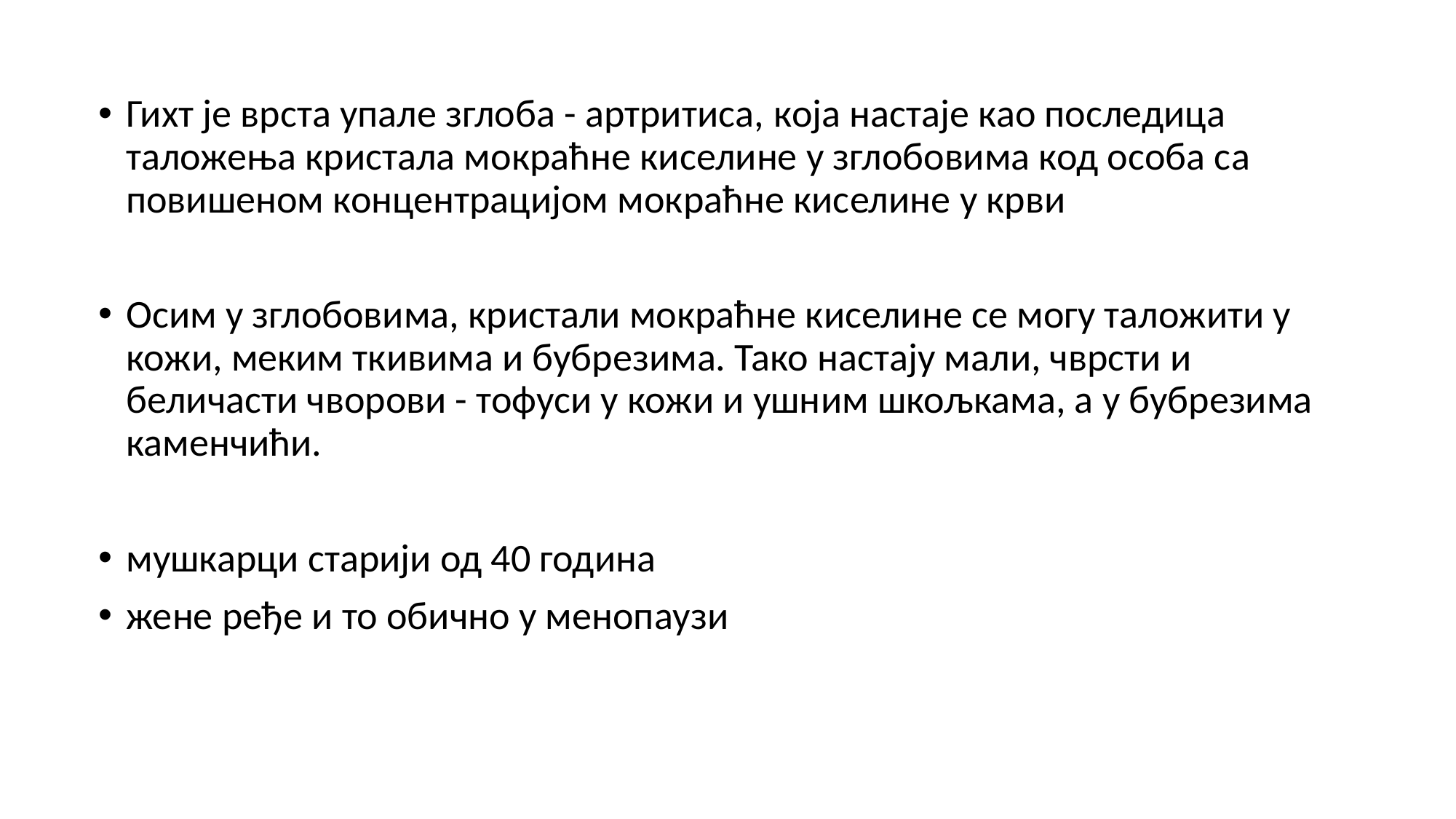

Гихт је врста упале зглоба - артритиса, која настаје као последица таложења кристала мокраћне киселине у зглобовима код особа са повишеном концентрацијом мокраћне киселине у крви

Осим у зглобовима, кристали мокраћне киселине се могу таложити у кожи, меким ткивима и бубрезима. Тако настају мали, чврсти и беличасти чворови - тофуси у кожи и ушним шкољкама, а у бубрезима каменчићи.

мушкарци старији од 40 година
жене ређе и то обично у менопаузи